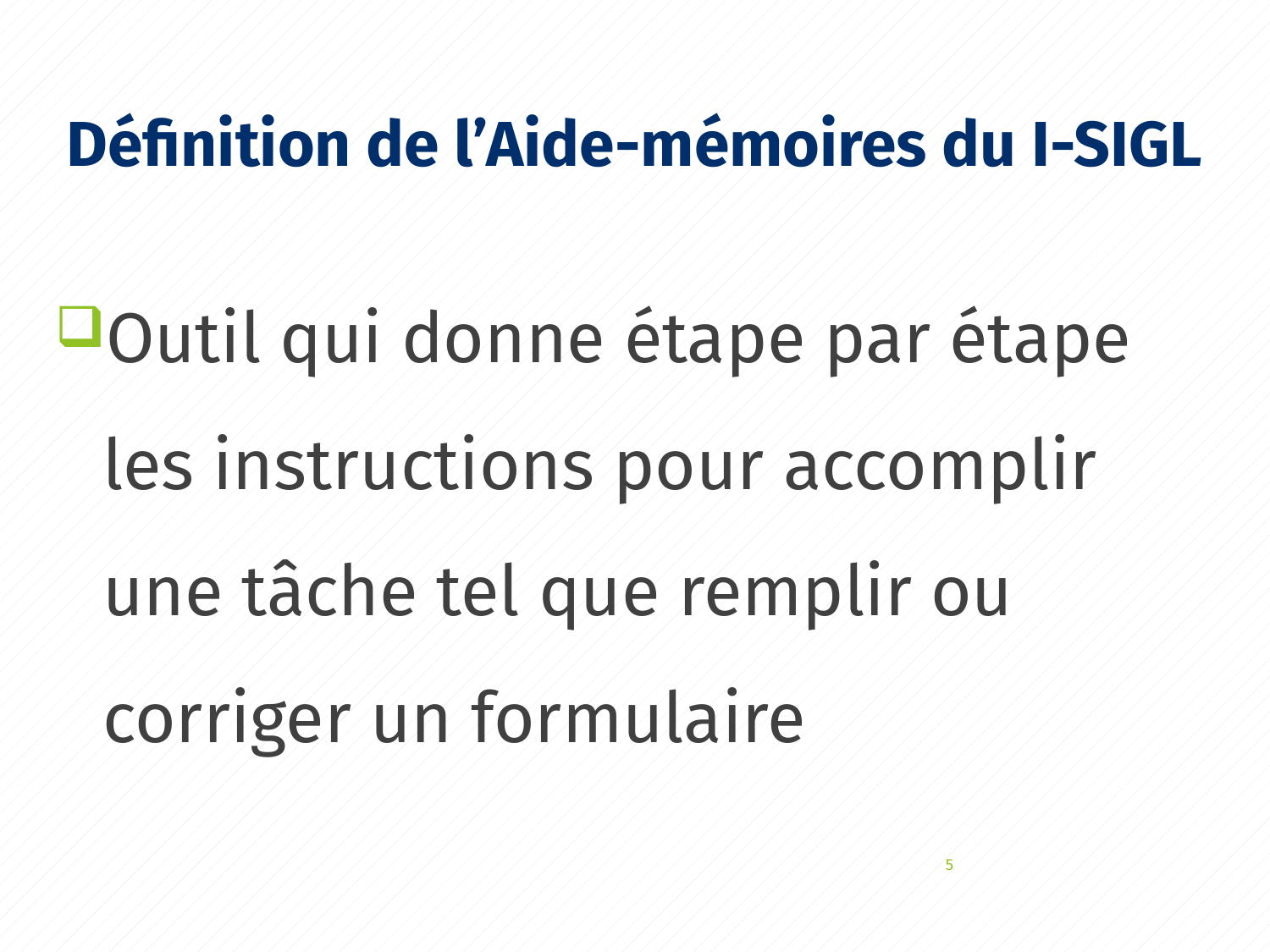

# Définition de l’Aide-mémoires du I-SIGL
Outil qui donne étape par étape les instructions pour accomplir une tâche tel que remplir ou corriger un formulaire
5